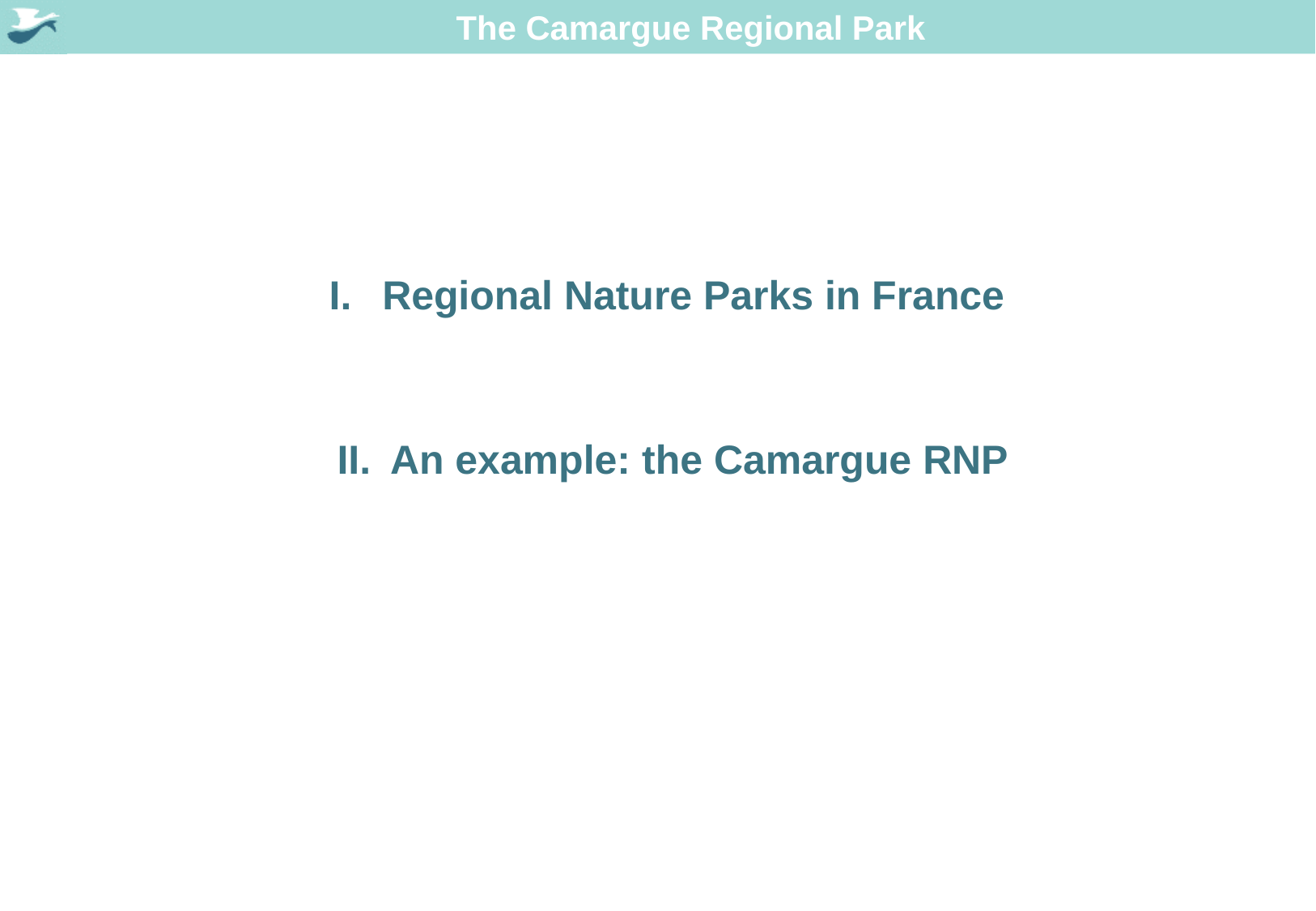

# The Camargue Regional Park
Regional Nature Parks in France

An example: the Camargue RNP